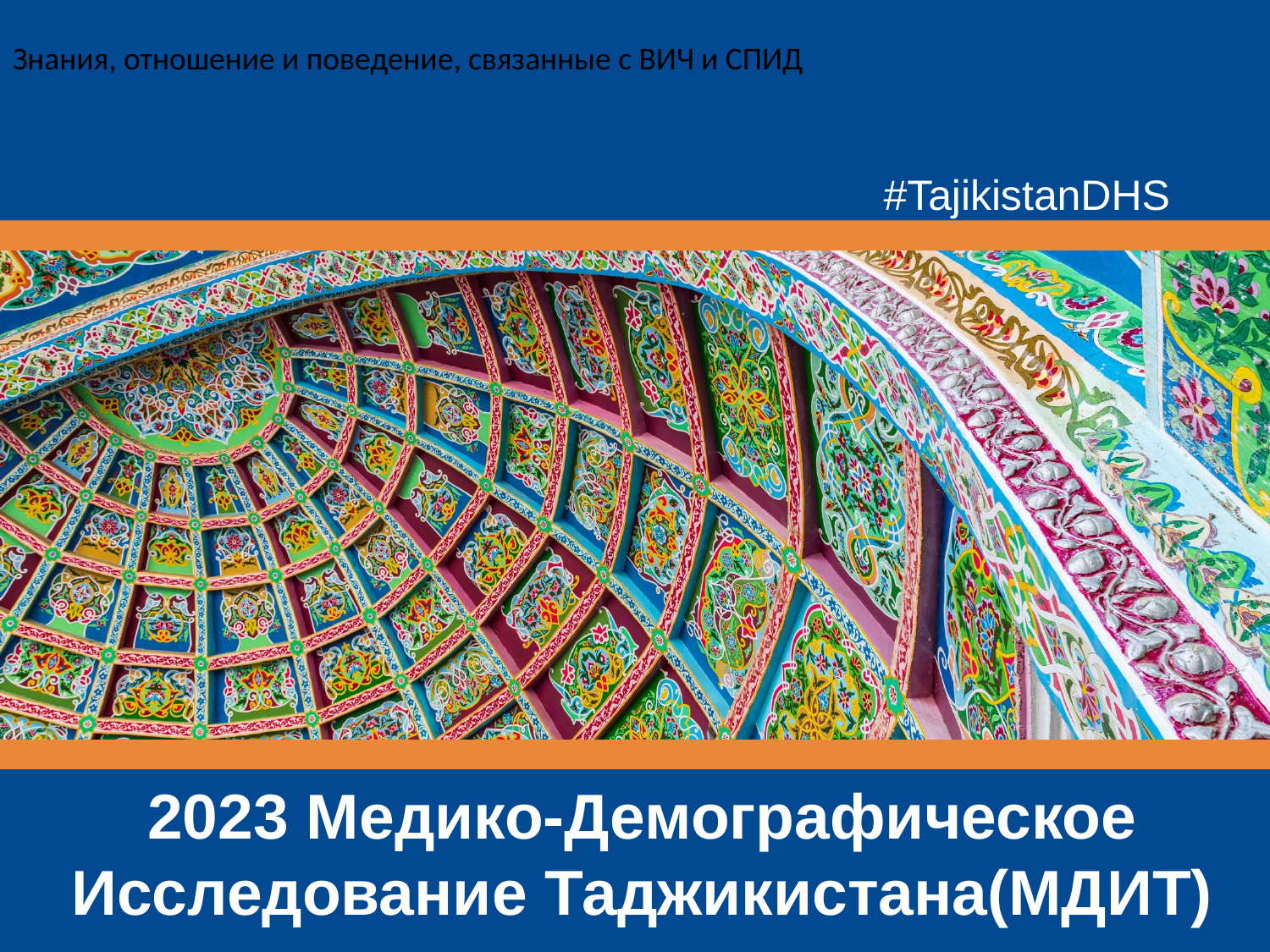

Знания, отношение и поведение, связанные с ВИЧ и СПИД